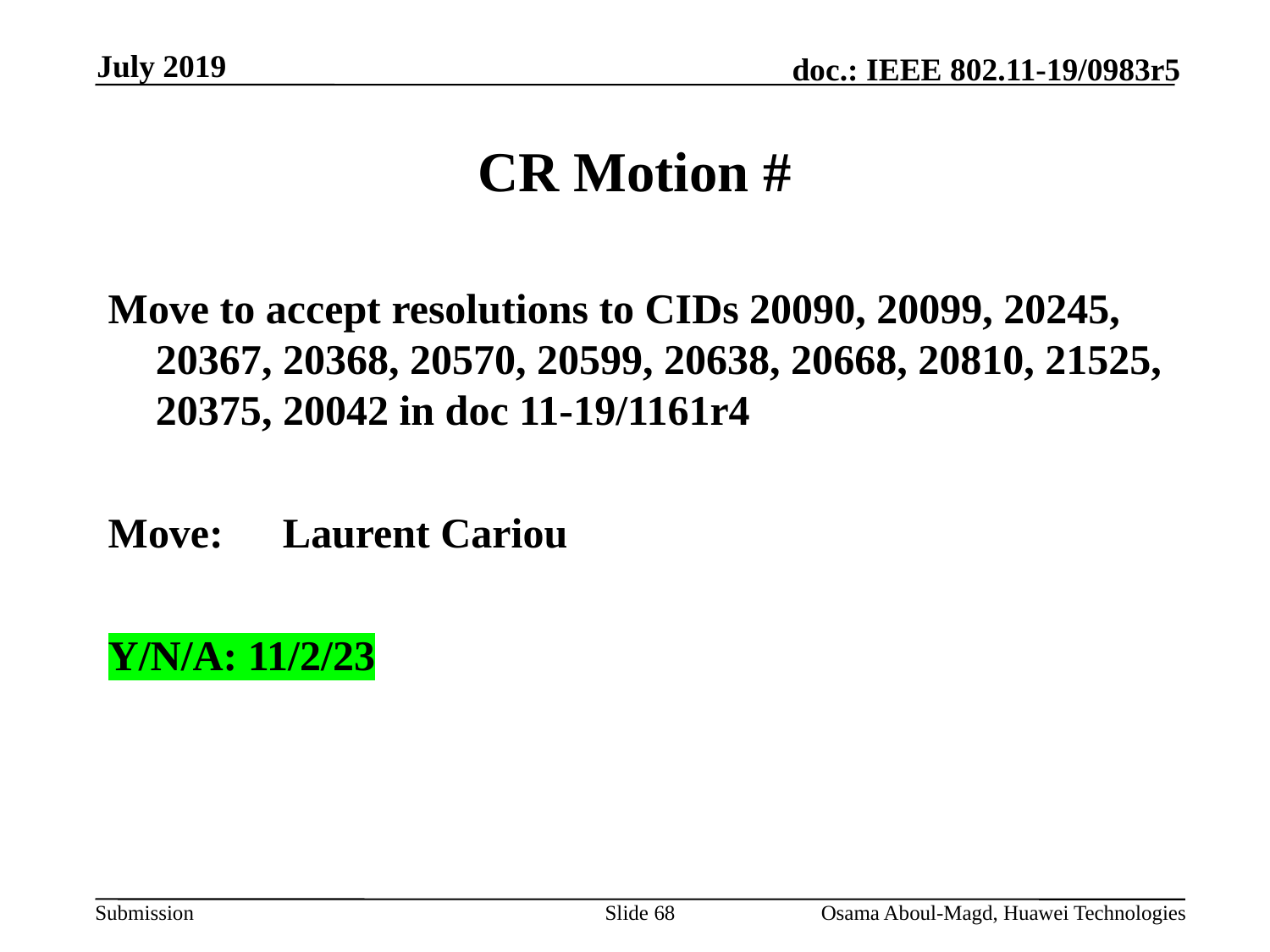

July 2019
# CR Motion #
Move to accept resolutions to CIDs 20090, 20099, 20245, 20367, 20368, 20570, 20599, 20638, 20668, 20810, 21525, 20375, 20042 in doc 11-19/1161r4

Move:	Laurent Cariou

Y/N/A: 11/2/23

Slide 68
Osama Aboul-Magd, Huawei Technologies